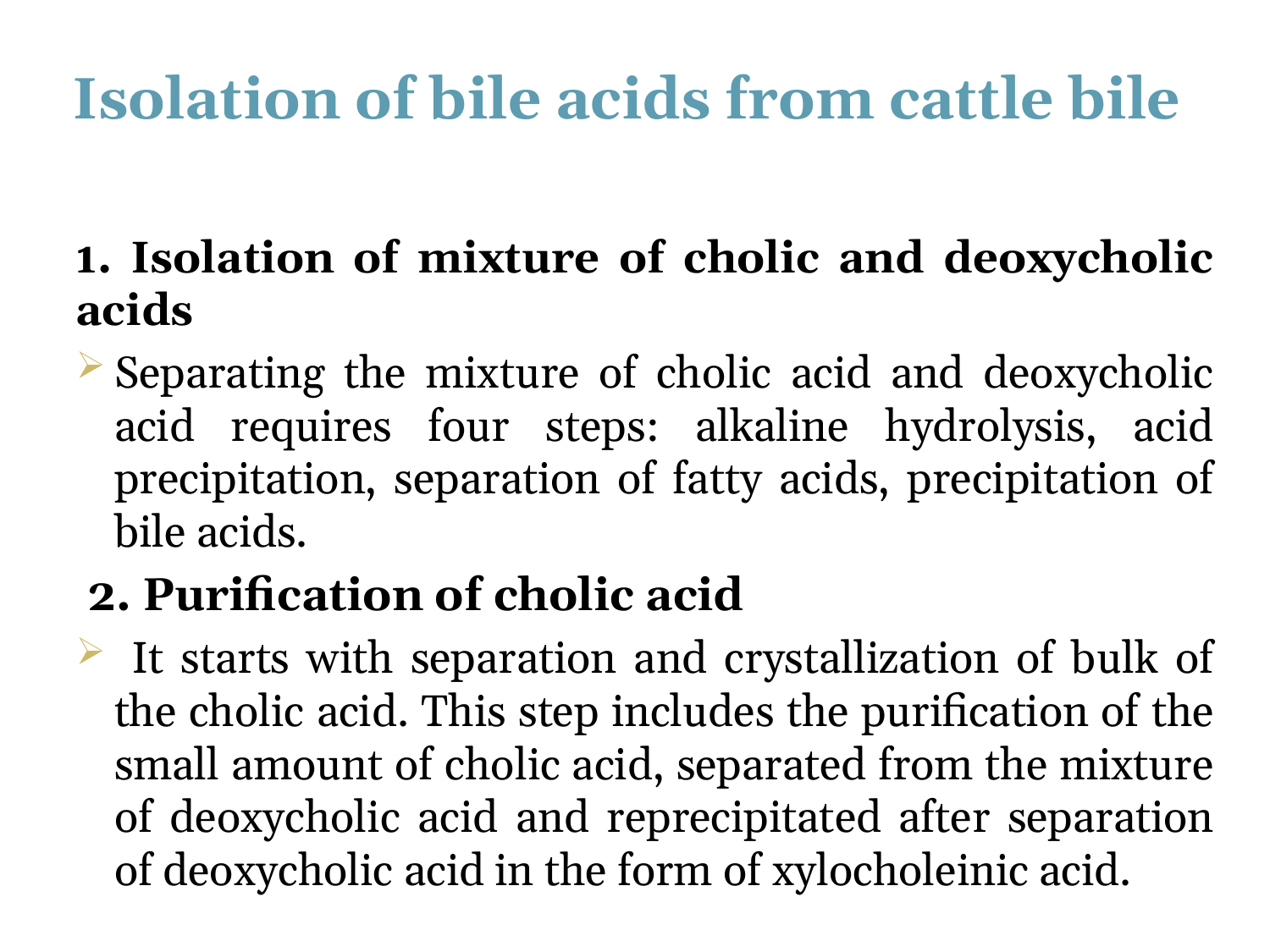

Isolation of bile acids from cattle bile
15
1. Isolation of mixture of cholic and deoxycholic acids
Separating the mixture of cholic acid and deoxycholic acid requires four steps: alkaline hydrolysis, acid precipitation, separation of fatty acids, precipitation of bile acids.
 2. Purification of cholic acid
 It starts with separation and crystallization of bulk of the cholic acid. This step includes the purification of the small amount of cholic acid, separated from the mixture of deoxycholic acid and reprecipitated after separation of deoxycholic acid in the form of xylocholeinic acid.